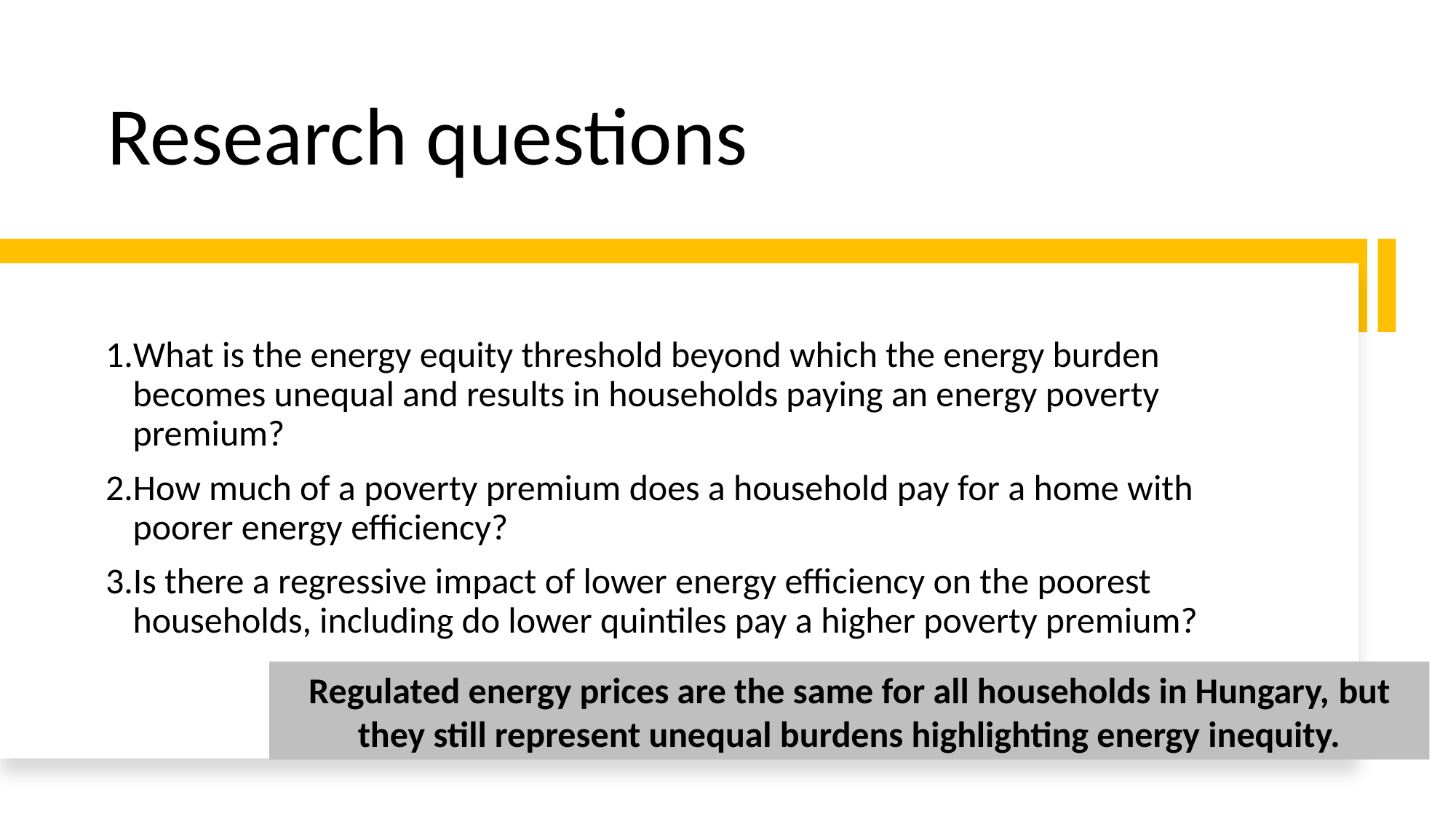

# Research questions

What is the energy equity threshold beyond which the energy burden becomes unequal and results in households paying an energy poverty premium?
How much of a poverty premium does a household pay for a home with poorer energy efficiency?
Is there a regressive impact of lower energy efficiency on the poorest households, including do lower quintiles pay a higher poverty premium?

Regulated energy prices are the same for all households in Hungary, but they still represent unequal burdens highlighting energy inequity.